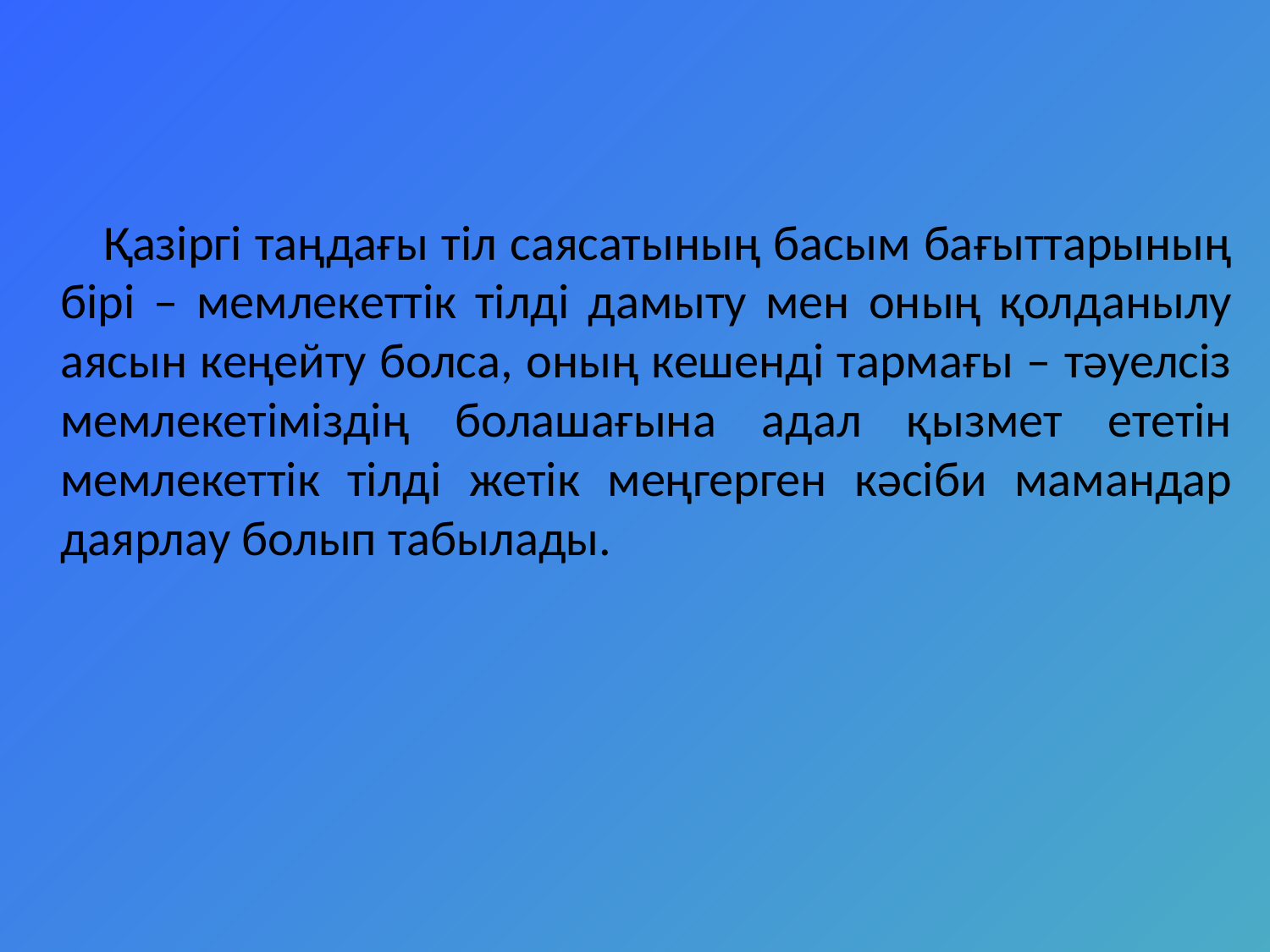

Қазіргі таңдағы тіл саясатының басым бағыттарының бірі – мемлекеттік тілді дамыту мен оның қолданылу аясын кеңейту болса, оның кешенді тармағы – тәуелсіз мемлекетіміздің болашағына адал қызмет ететін мемлекеттік тілді жетік меңгерген кәсіби мамандар даярлау болып табылады.